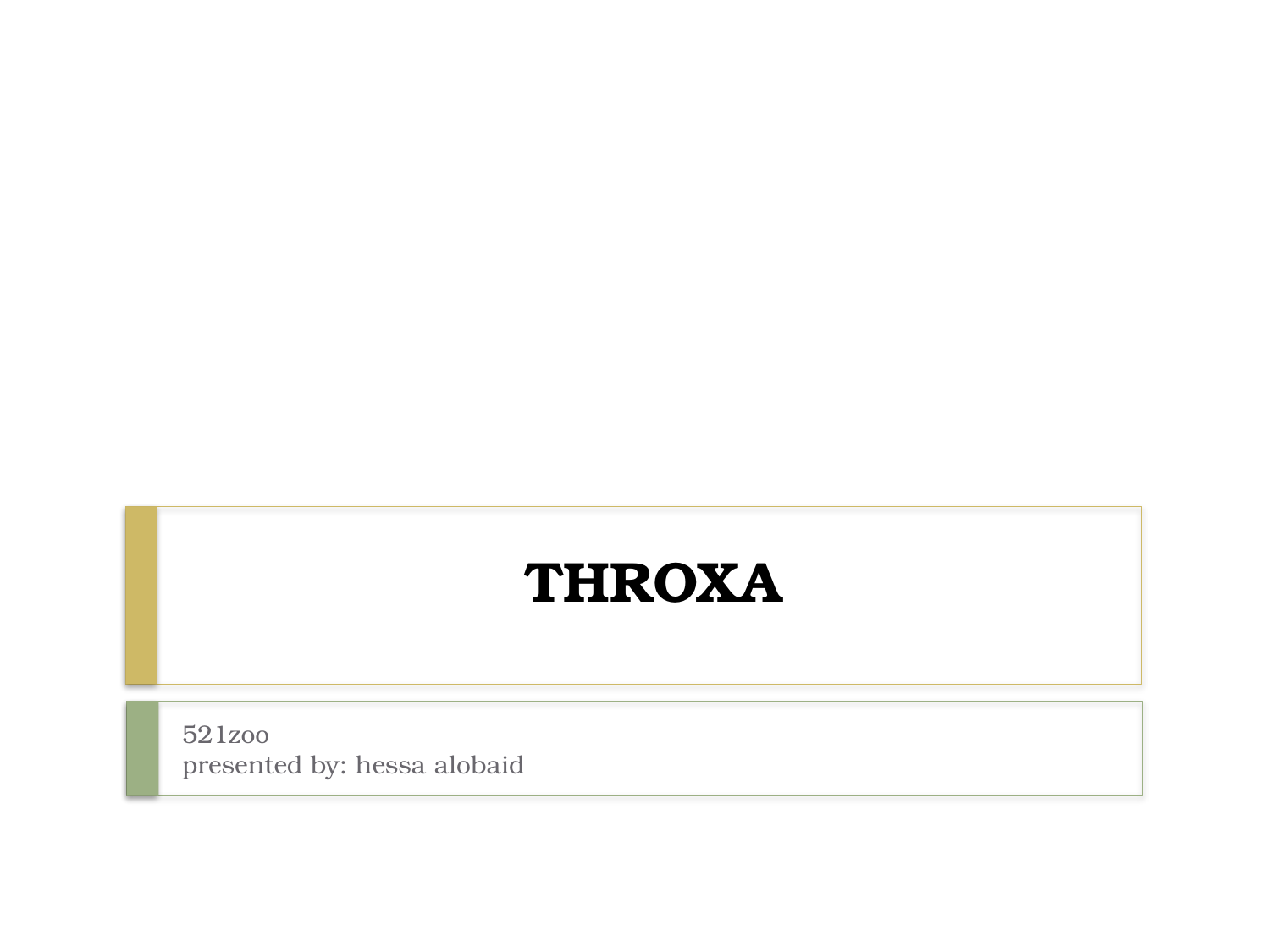

# THROXA
521zoo
presented by: hessa alobaid